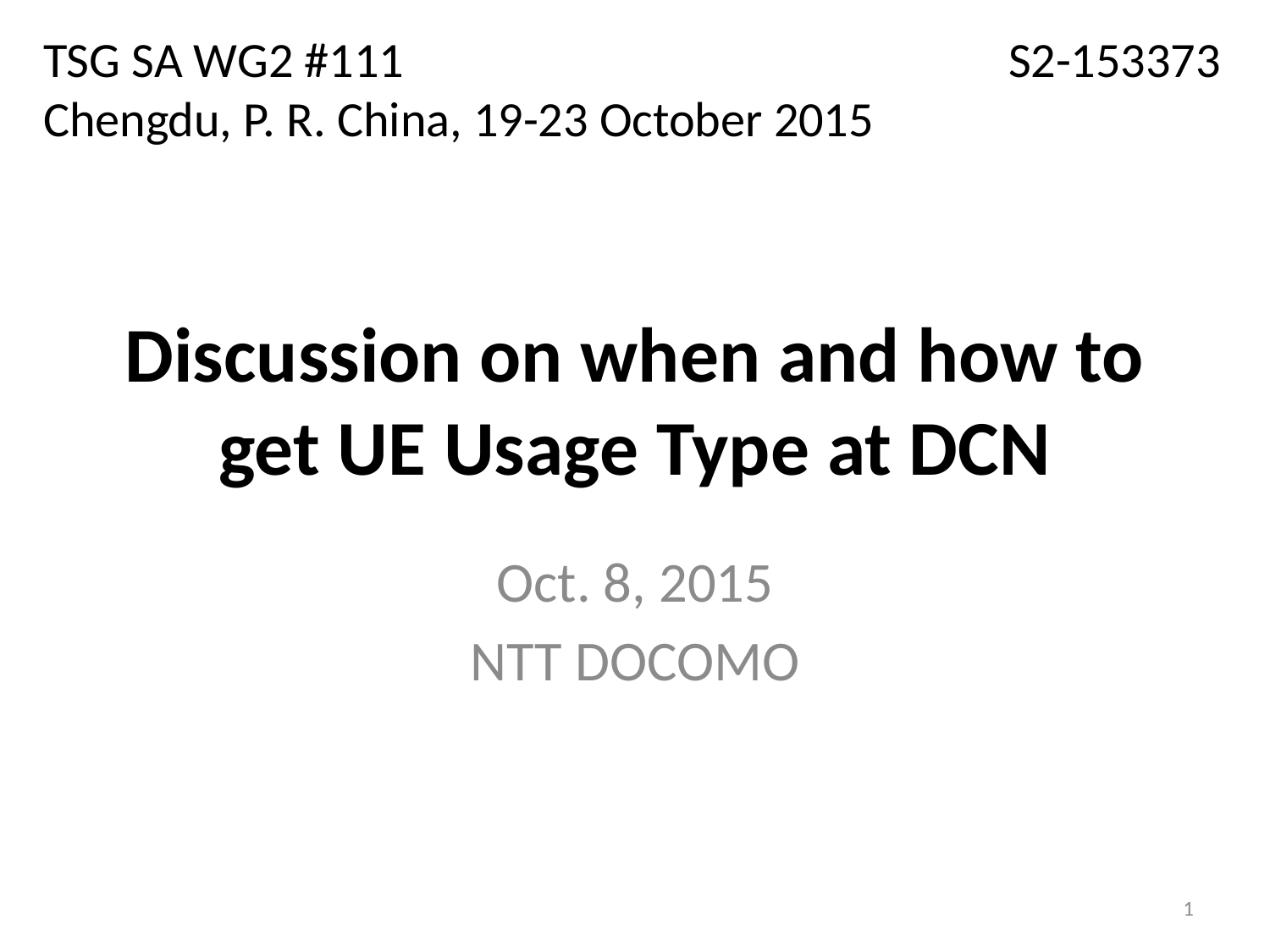

TSG SA WG2 #111
Chengdu, P. R. China, 19-23 October 2015
S2-153373
# Discussion on when and how to get UE Usage Type at DCN
Oct. 8, 2015
NTT DOCOMO
1